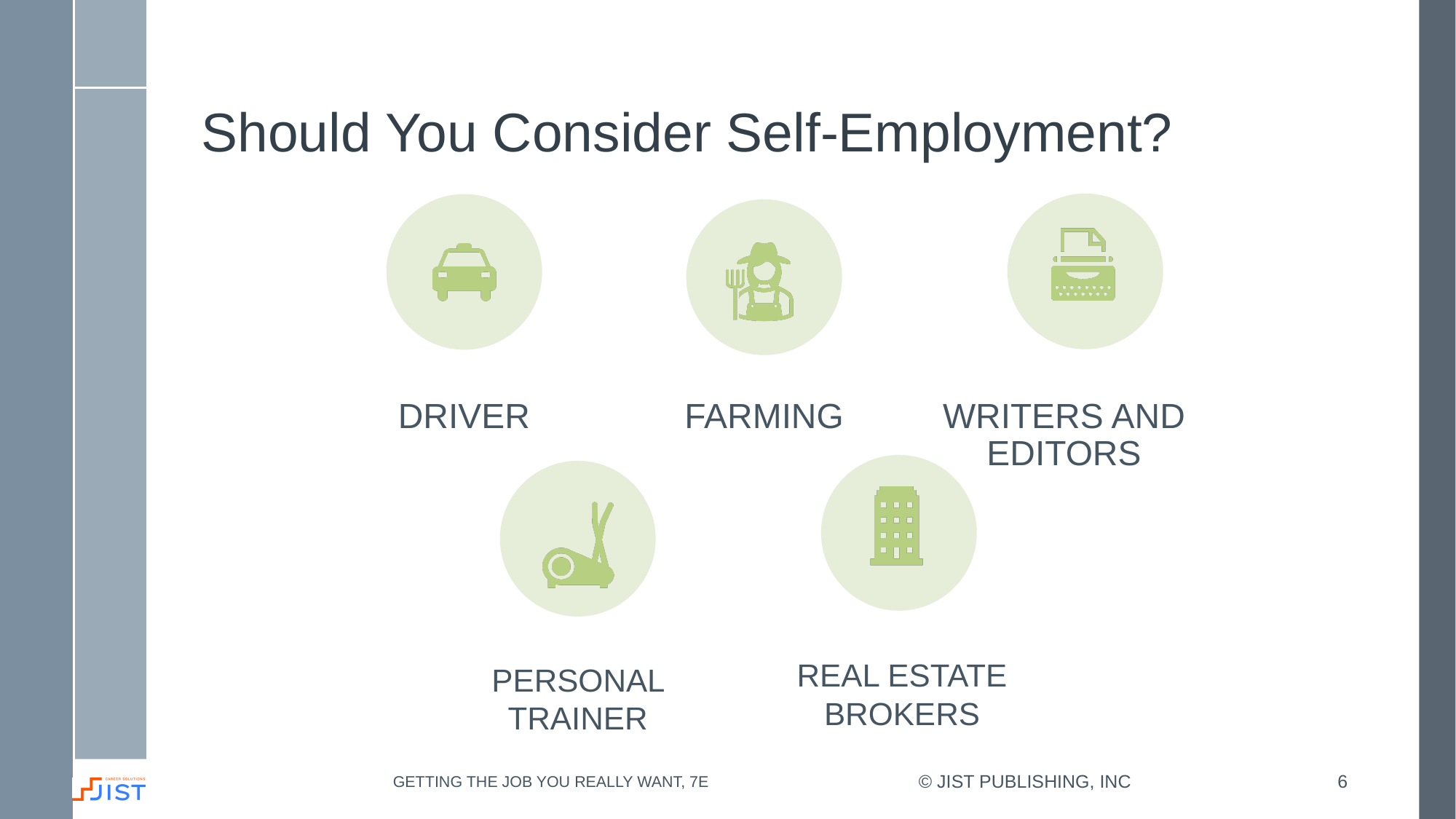

# Should You Consider Self-Employment?
driver
farming
Writers and editors
Personal trainer
Real estate brokers
Getting the job you really want, 7e
© JIST Publishing, Inc
6